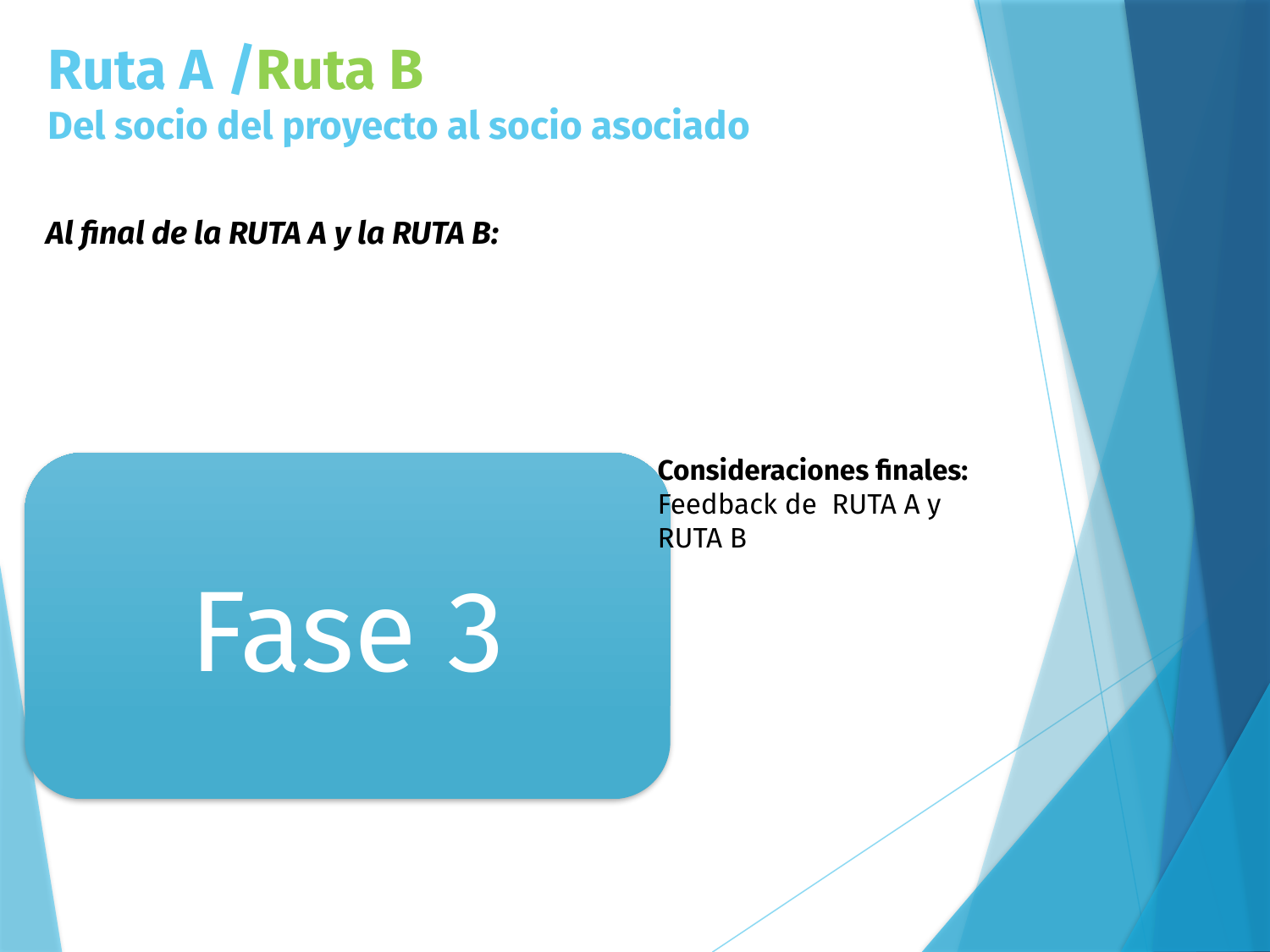

# Ruta A /Ruta B Del socio del proyecto al socio asociado
Al final de la RUTA A y la RUTA B:
Fase 3
Consideraciones finales:
Feedback de  RUTA A y RUTA B